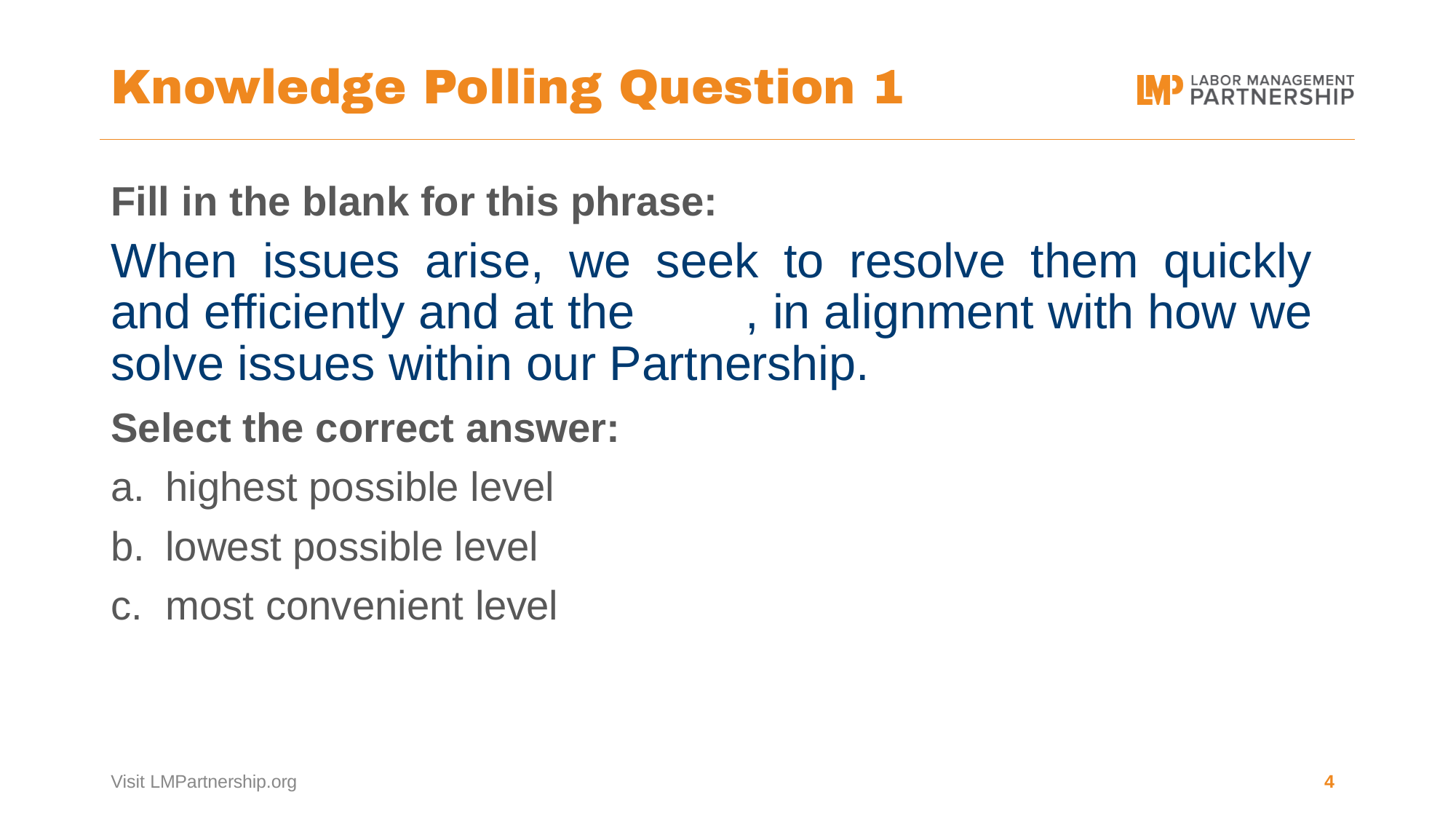

# Knowledge Polling Question 1
Fill in the blank for this phrase:
When issues arise, we seek to resolve them quickly and efficiently and at the 	, in alignment with how we solve issues within our Partnership.
Select the correct answer:
highest possible level
lowest possible level
most convenient level
Visit LMPartnership.org
4